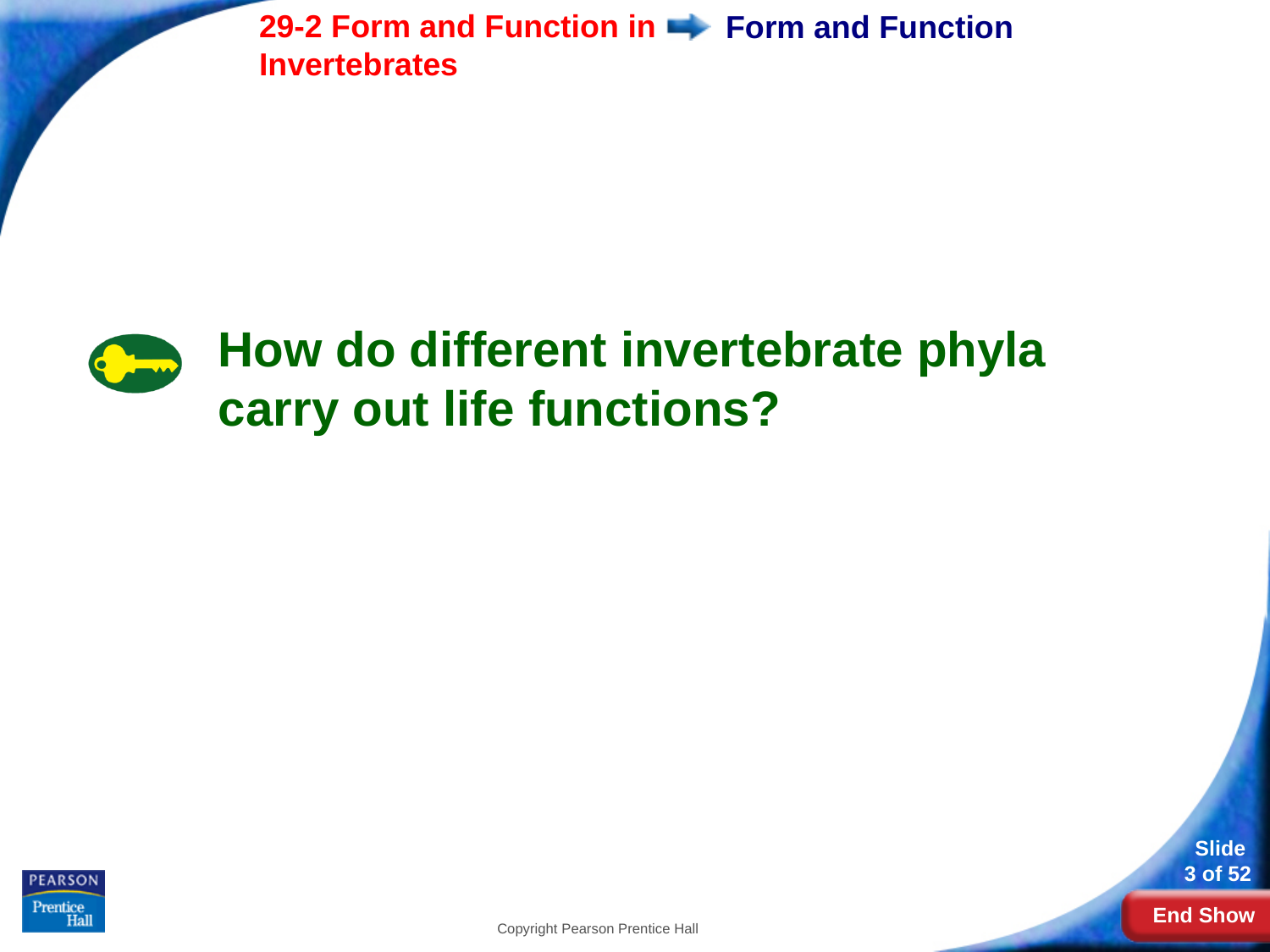

# Form and Function

How do different invertebrate phyla carry out life functions?
Copyright Pearson Prentice Hall